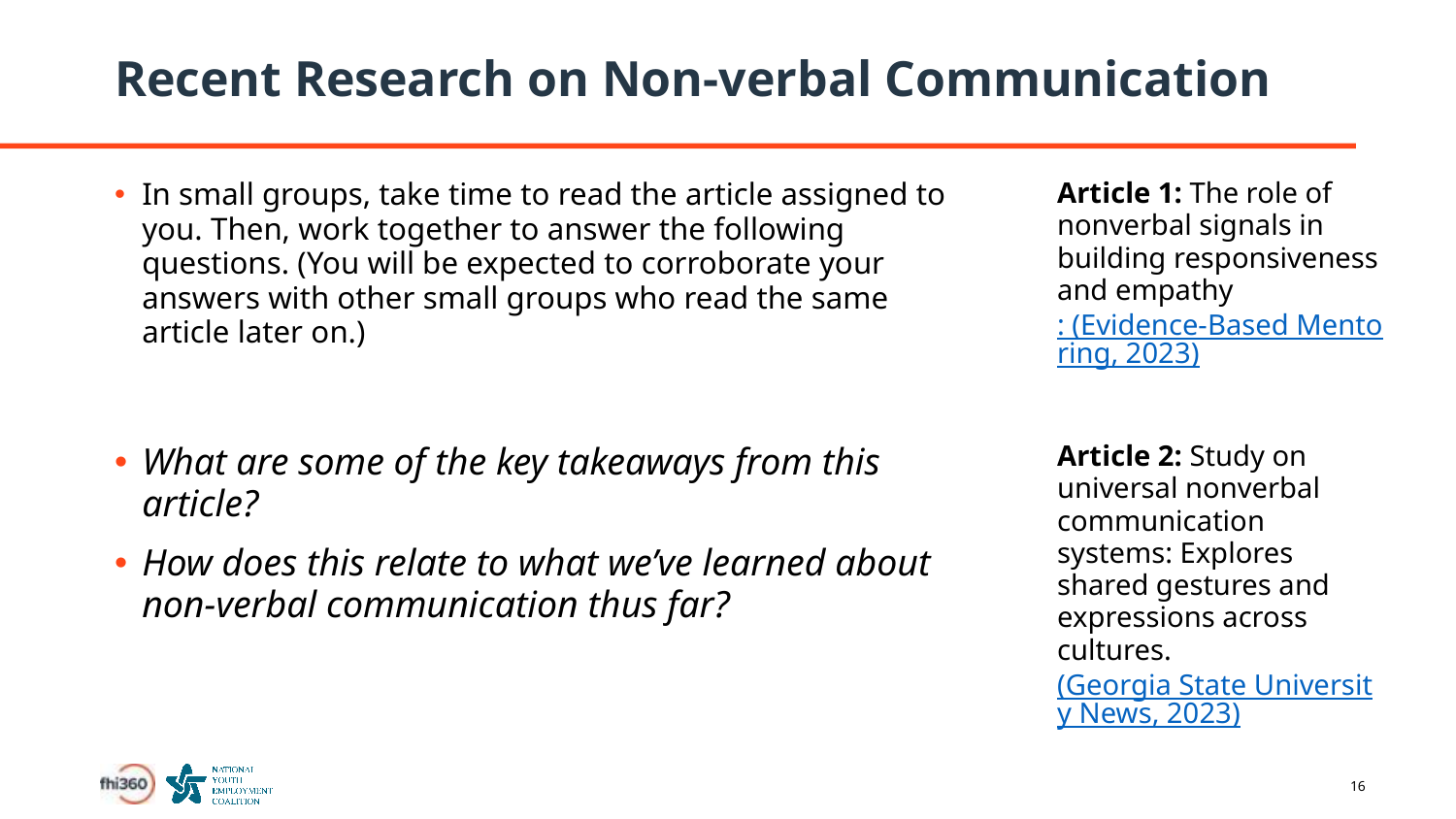

# Recent Research on Non-verbal Communication
Article 1: The role of nonverbal signals in building responsiveness and empathy: (Evidence-Based Mentoring, 2023)

Article 2: Study on universal nonverbal communication systems: Explores shared gestures and expressions across cultures. (Georgia State University News, 2023)
In small groups, take time to read the article assigned to you. Then, work together to answer the following questions. (You will be expected to corroborate your answers with other small groups who read the same article later on.)

What are some of the key takeaways from this article?
How does this relate to what we’ve learned about non-verbal communication thus far?